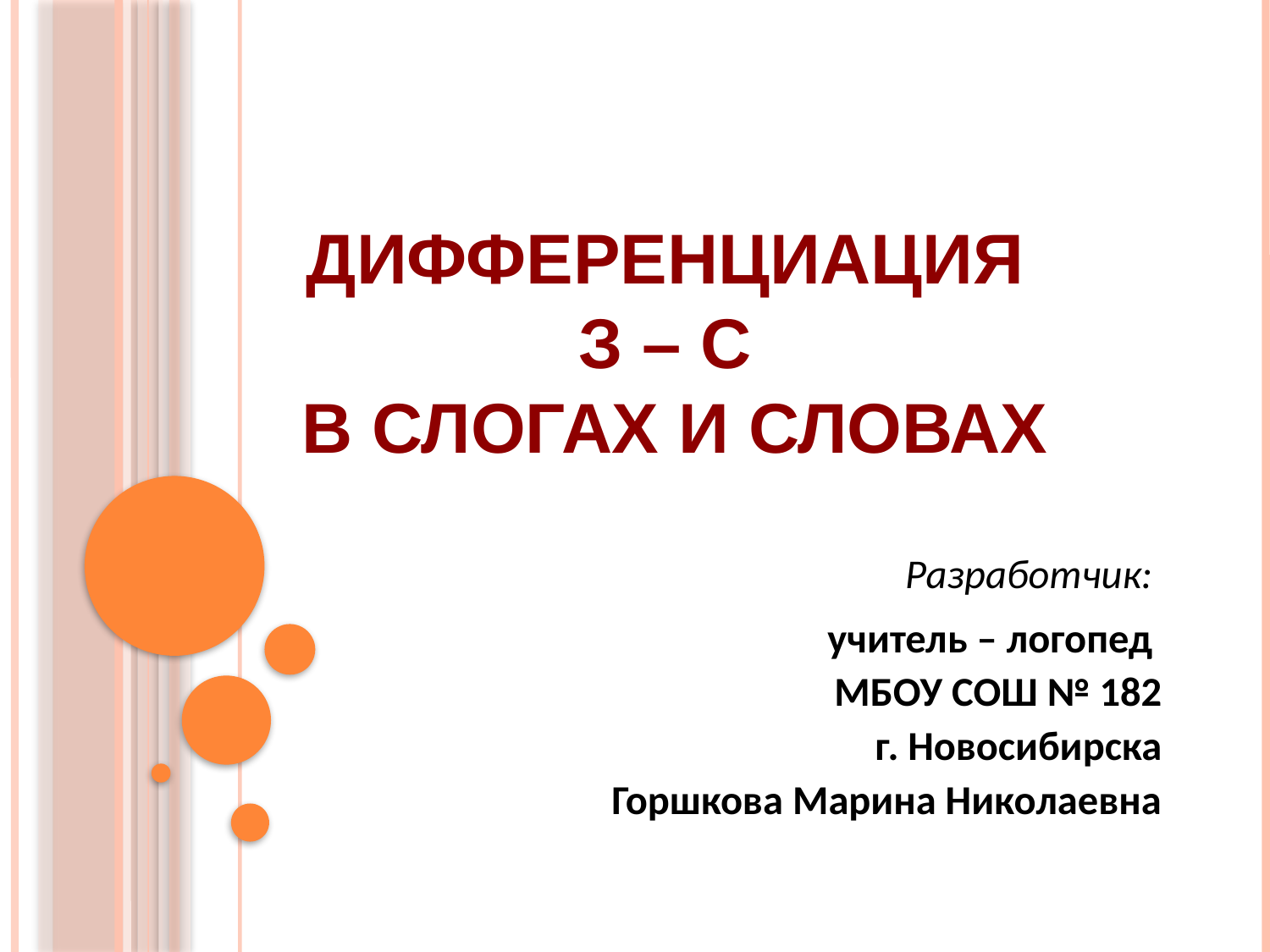

# Дифференциация З – С в слогах и словах
Разработчик:
учитель – логопед
МБОУ СОШ № 182
г. Новосибирска
Горшкова Марина Николаевна